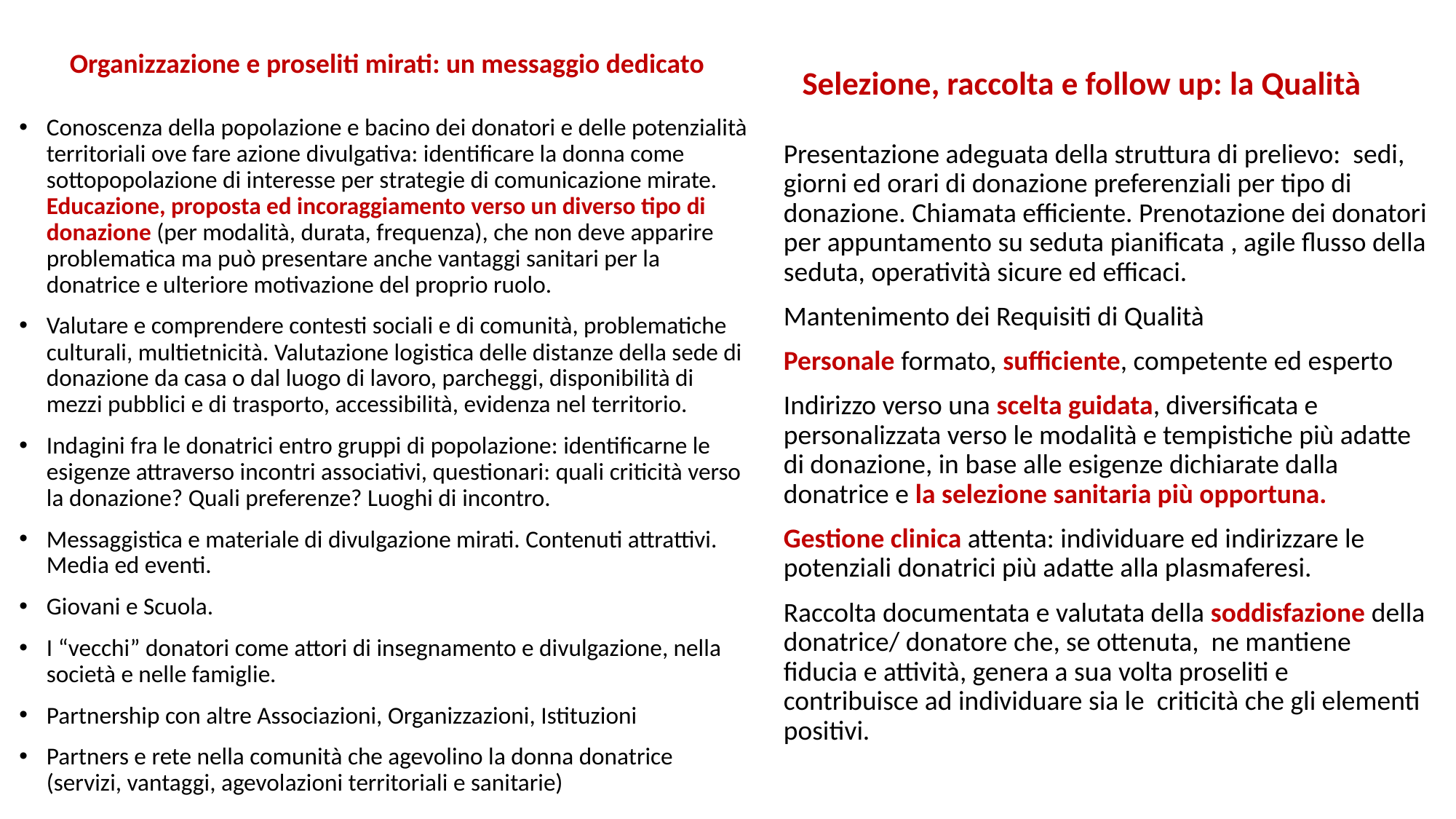

Organizzazione e proseliti mirati: un messaggio dedicato
Selezione, raccolta e follow up: la Qualità
Conoscenza della popolazione e bacino dei donatori e delle potenzialità territoriali ove fare azione divulgativa: identificare la donna come sottopopolazione di interesse per strategie di comunicazione mirate.  Educazione, proposta ed incoraggiamento verso un diverso tipo di donazione (per modalità, durata, frequenza), che non deve apparire problematica ma può presentare anche vantaggi sanitari per la donatrice e ulteriore motivazione del proprio ruolo.
Valutare e comprendere contesti sociali e di comunità, problematiche culturali, multietnicità. Valutazione logistica delle distanze della sede di donazione da casa o dal luogo di lavoro, parcheggi, disponibilità di mezzi pubblici e di trasporto, accessibilità, evidenza nel territorio.
Indagini fra le donatrici entro gruppi di popolazione: identificarne le esigenze attraverso incontri associativi, questionari: quali criticità verso la donazione? Quali preferenze? Luoghi di incontro.
Messaggistica e materiale di divulgazione mirati. Contenuti attrattivi. Media ed eventi.
Giovani e Scuola.
I “vecchi” donatori come attori di insegnamento e divulgazione, nella società e nelle famiglie.
Partnership con altre Associazioni, Organizzazioni, Istituzioni
Partners e rete nella comunità che agevolino la donna donatrice (servizi, vantaggi, agevolazioni territoriali e sanitarie)
Presentazione adeguata della struttura di prelievo:  sedi, giorni ed orari di donazione preferenziali per tipo di donazione. Chiamata efficiente. Prenotazione dei donatori per appuntamento su seduta pianificata , agile flusso della seduta, operatività sicure ed efficaci.
Mantenimento dei Requisiti di Qualità
Personale formato, sufficiente, competente ed esperto
Indirizzo verso una scelta guidata, diversificata e personalizzata verso le modalità e tempistiche più adatte di donazione, in base alle esigenze dichiarate dalla donatrice e la selezione sanitaria più opportuna.
Gestione clinica attenta: individuare ed indirizzare le potenziali donatrici più adatte alla plasmaferesi.
Raccolta documentata e valutata della soddisfazione della donatrice/ donatore che, se ottenuta,  ne mantiene fiducia e attività, genera a sua volta proseliti e contribuisce ad individuare sia le  criticità che gli elementi positivi.